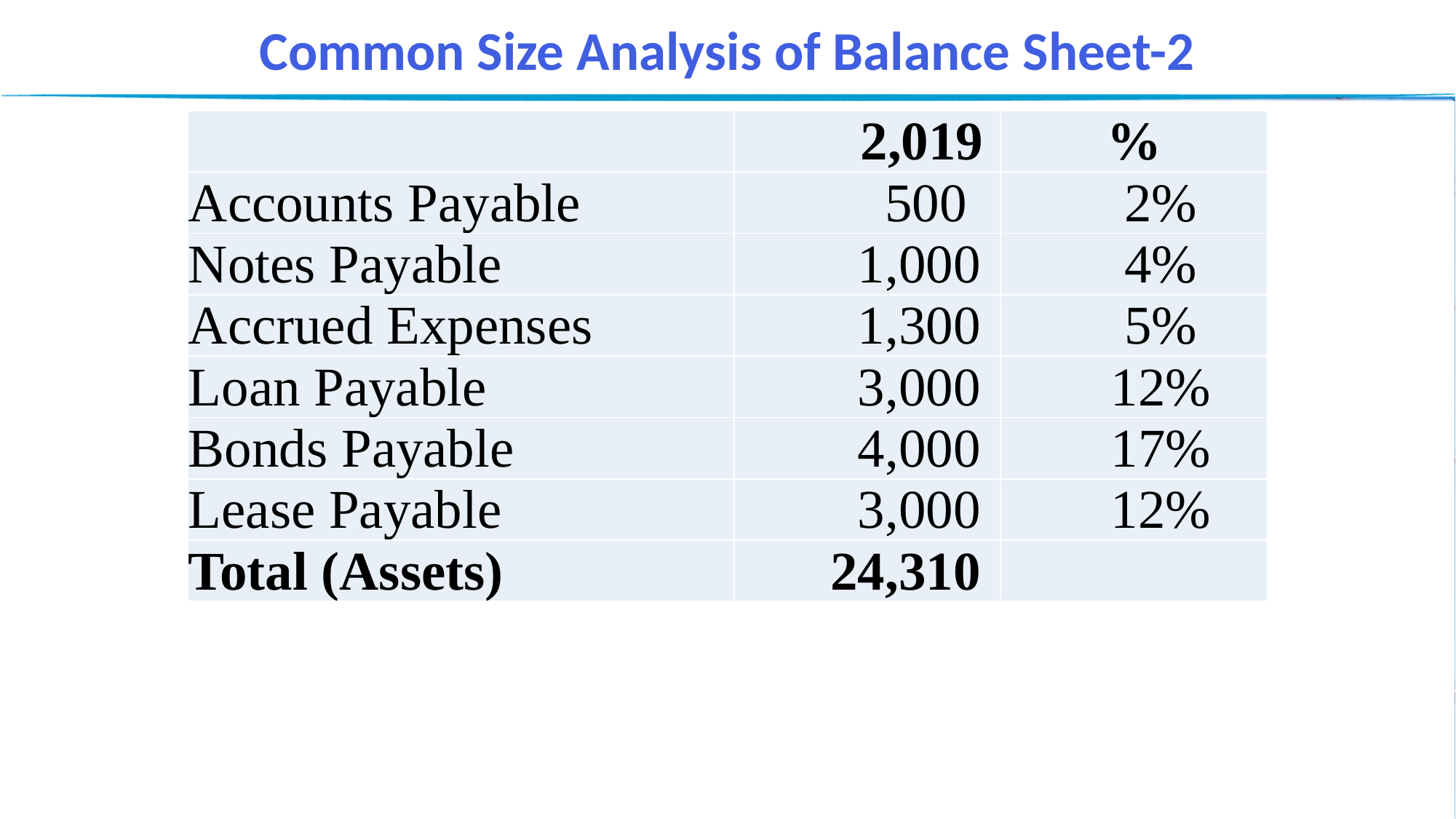

Common Size Analysis of Balance Sheet-2

|  | 2,019 | % |
| --- | --- | --- |
| Accounts Payable | 500 | 2% |
| Notes Payable | 1,000 | 4% |
| Accrued Expenses | 1,300 | 5% |
| Loan Payable | 3,000 | 12% |
| Bonds Payable | 4,000 | 17% |
| Lease Payable | 3,000 | 12% |
| Total (Assets) | 24,310 |  |